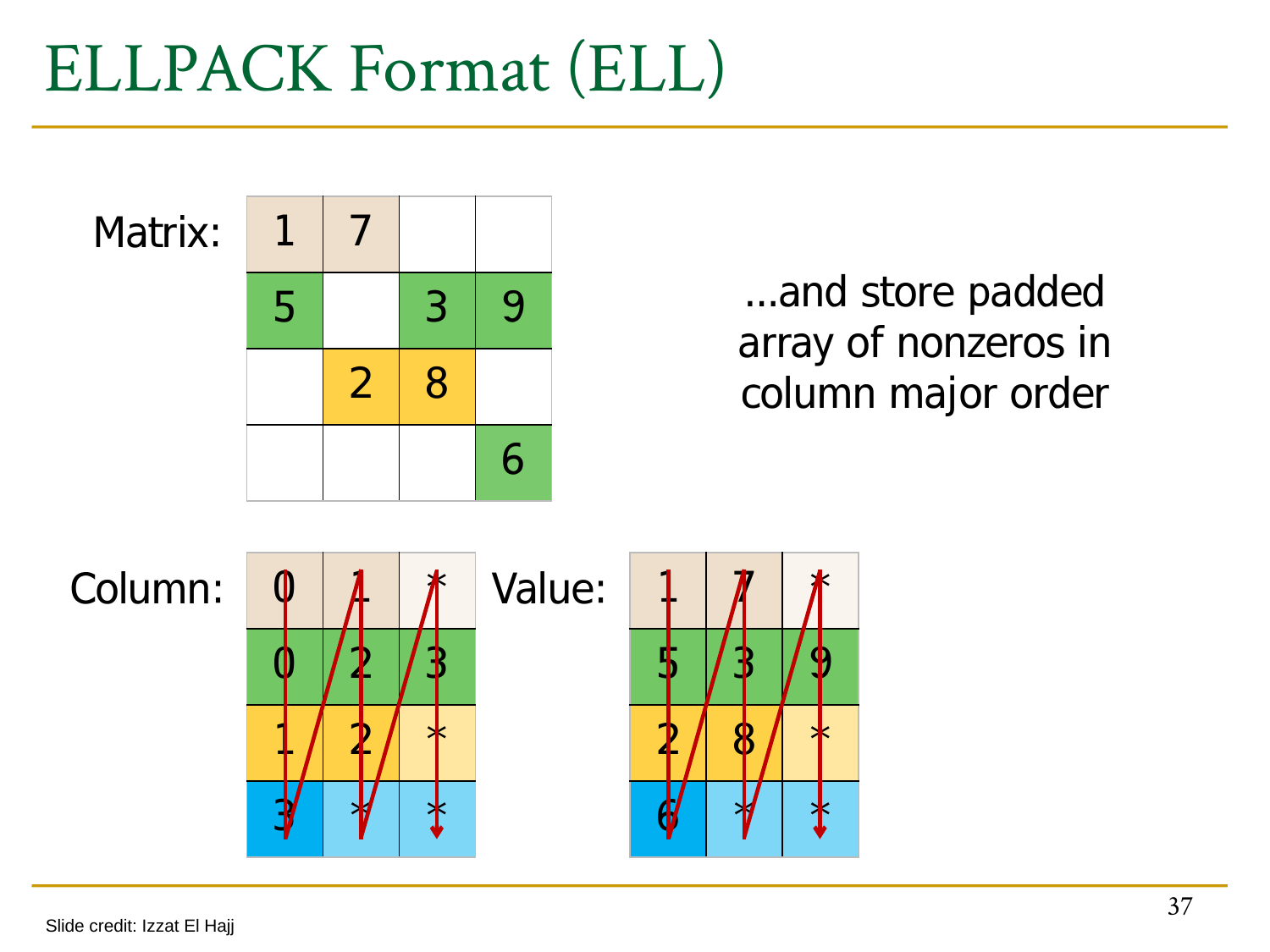

# ELLPACK Format (ELL)
| 1 | 7 |  |  |
| --- | --- | --- | --- |
| 5 |  | 3 | 9 |
|  | 2 | 8 |  |
|  |  |  | 6 |
Matrix:
…and store padded array of nonzeros in column major order
| 0 | 1 | \* |
| --- | --- | --- |
| 0 | 2 | 3 |
| 1 | 2 | \* |
| 3 | \* | \* |
| 1 | 7 | \* |
| --- | --- | --- |
| 5 | 3 | 9 |
| 2 | 8 | \* |
| 6 | \* | \* |
Column:
Value:
37
Slide credit: Izzat El Hajj